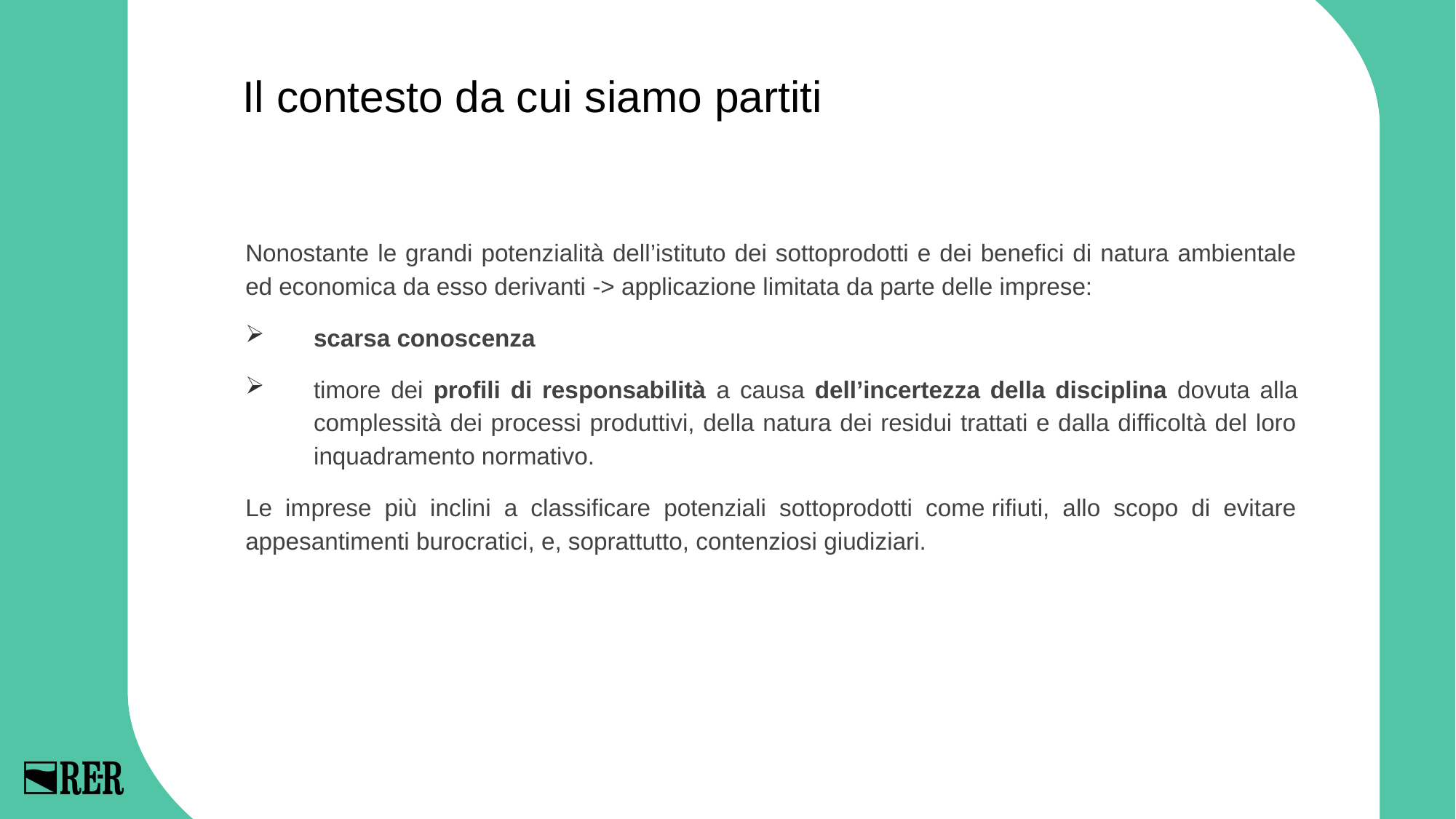

Il contesto da cui siamo partiti
Nonostante le grandi potenzialità dell’istituto dei sottoprodotti e dei benefici di natura ambientale ed economica da esso derivanti -> applicazione limitata da parte delle imprese:
scarsa conoscenza
timore dei profili di responsabilità a causa dell’incertezza della disciplina dovuta alla complessità dei processi produttivi, della natura dei residui trattati e dalla difficoltà del loro inquadramento normativo.
Le imprese più inclini a classificare potenziali sottoprodotti come rifiuti, allo scopo di evitare appesantimenti burocratici, e, soprattutto, contenziosi giudiziari.